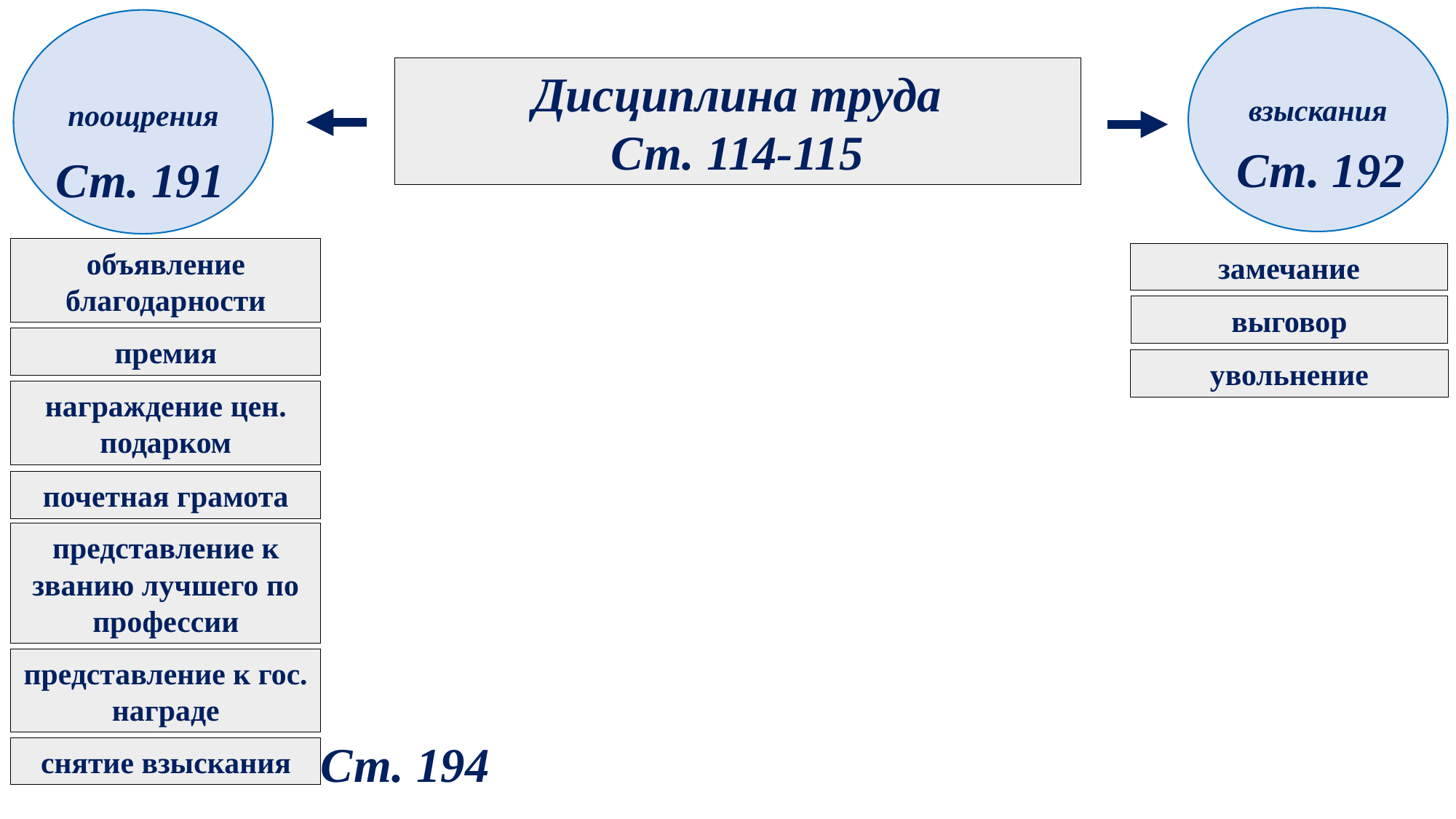

Дисциплина труда
Ст. 114-115
взыскания
поощрения
Ст. 192
Ст. 191
объявление благодарности
замечание
выговор
премия
увольнение
награждение цен. подарком
почетная грамота
представление к званию лучшего по профессии
представление к гос. награде
Ст. 194
снятие взыскания